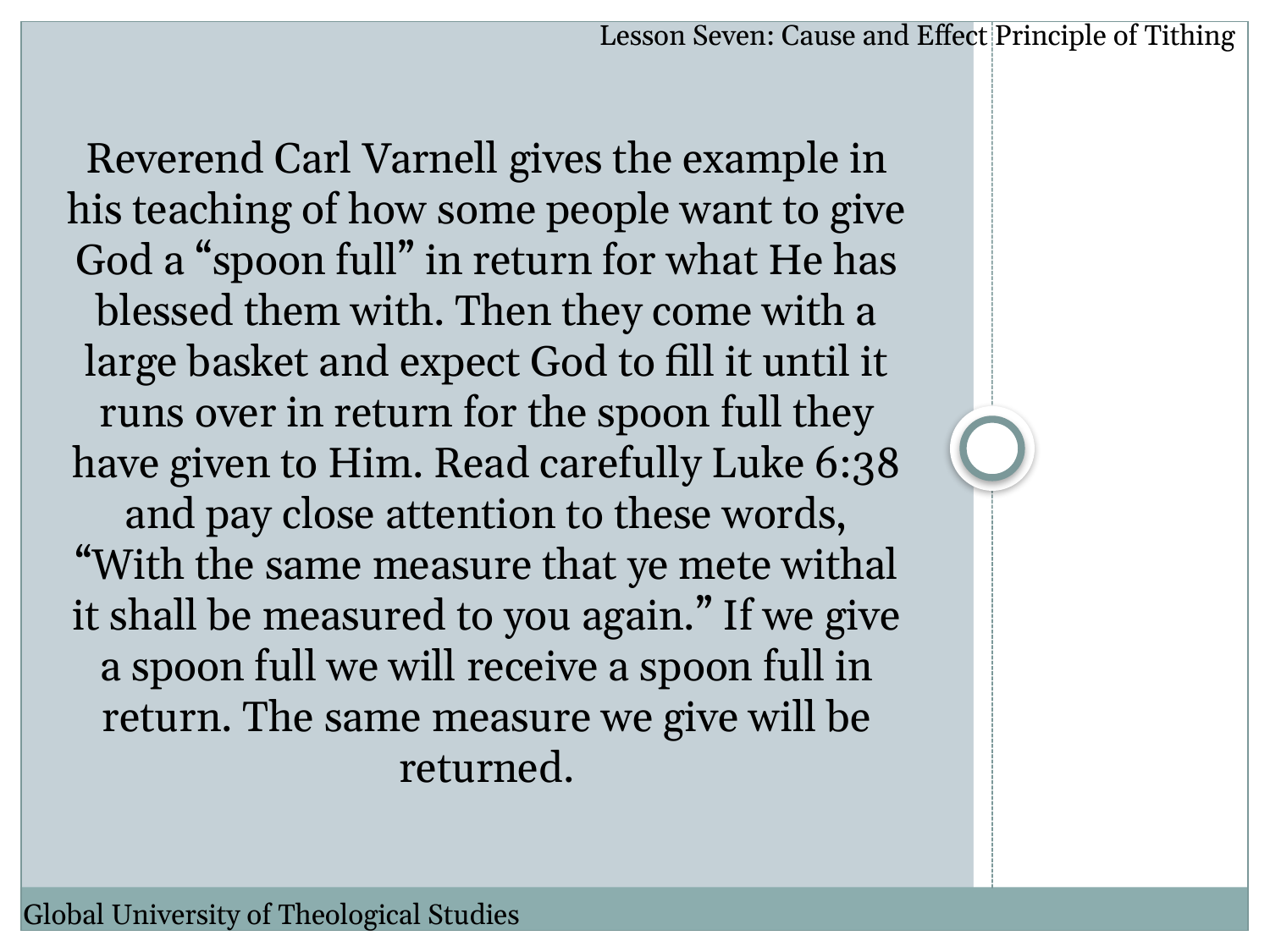

Lesson Seven: Cause and Effect Principle of Tithing
Reverend Carl Varnell gives the example in his teaching of how some people want to give God a “spoon full” in return for what He has blessed them with. Then they come with a large basket and expect God to fill it until it runs over in return for the spoon full they have given to Him. Read carefully Luke 6:38 and pay close attention to these words, “With the same measure that ye mete withal it shall be measured to you again.” If we give a spoon full we will receive a spoon full in return. The same measure we give will be returned.
Global University of Theological Studies